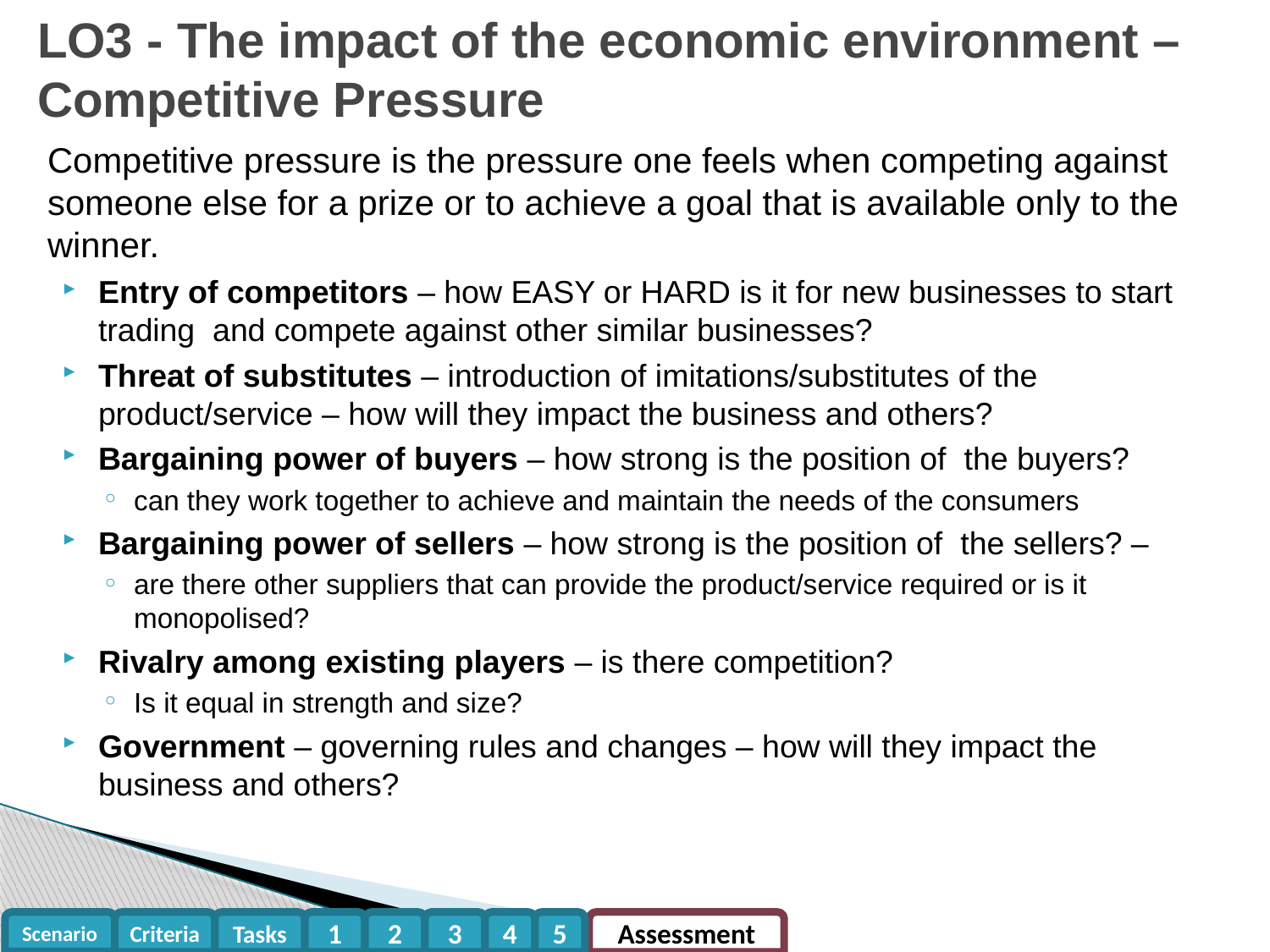

LO3 - The impact of the economic environment – Competitive Pressure
Competitive pressure is the pressure one feels when competing against someone else for a prize or to achieve a goal that is available only to the winner.
Entry of competitors – how EASY or HARD is it for new businesses to start trading  and compete against other similar businesses?
Threat of substitutes – introduction of imitations/substitutes of the product/service – how will they impact the business and others?
Bargaining power of buyers – how strong is the position of  the buyers?
can they work together to achieve and maintain the needs of the consumers
Bargaining power of sellers – how strong is the position of  the sellers? –
are there other suppliers that can provide the product/service required or is it monopolised?
Rivalry among existing players – is there competition?
Is it equal in strength and size?
Government – governing rules and changes – how will they impact the business and others?